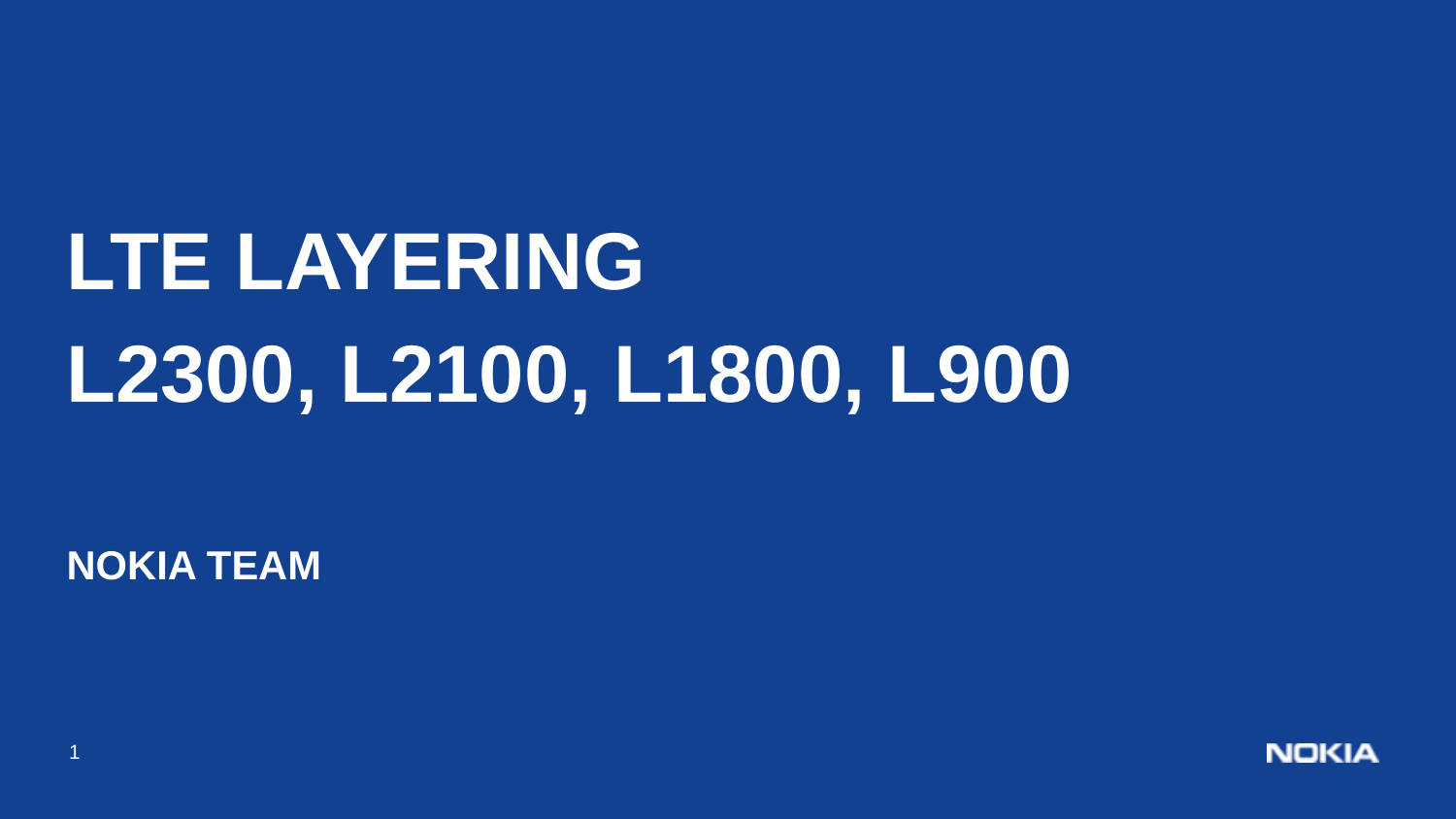

LTE LAYERING
L2300, L2100, L1800, L900

NOKIA TEAM